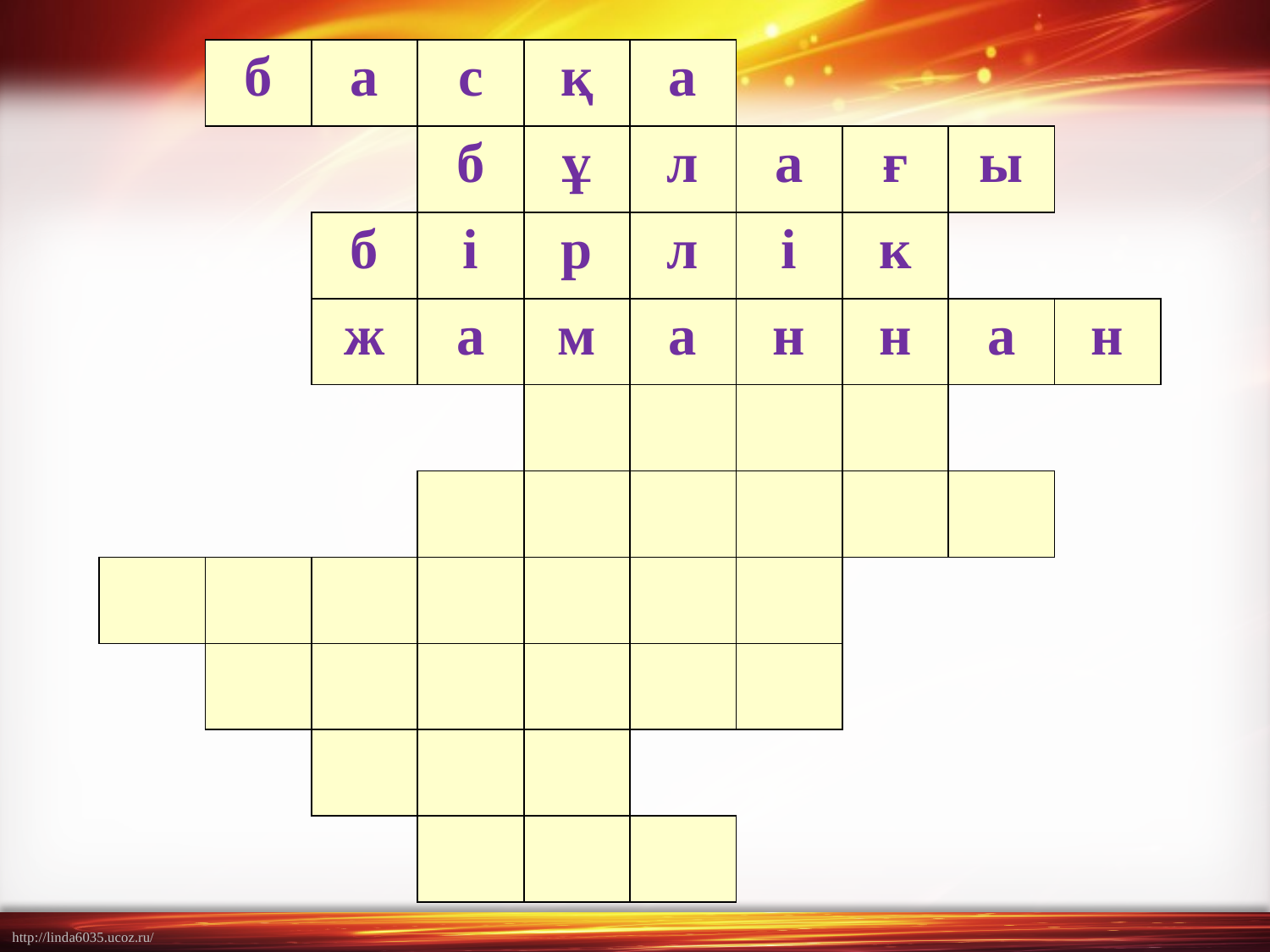

|  | б | а | с | қ | а |  |  |  |  |
| --- | --- | --- | --- | --- | --- | --- | --- | --- | --- |
|  |  |  | б | ұ | л | а | ғ | ы |  |
|  |  | б | і | р | л | і | к |  |  |
|  |  | ж | а | м | а | н | н | а | н |
|  |  |  |  |  |  |  |  |  |  |
|  |  |  |  |  |  |  |  |  |  |
|  |  |  |  |  |  |  |  |  |  |
|  |  |  |  |  |  |  |  |  |  |
|  |  |  |  |  |  |  |  |  |  |
|  |  |  |  |  |  |  |  |  |  |